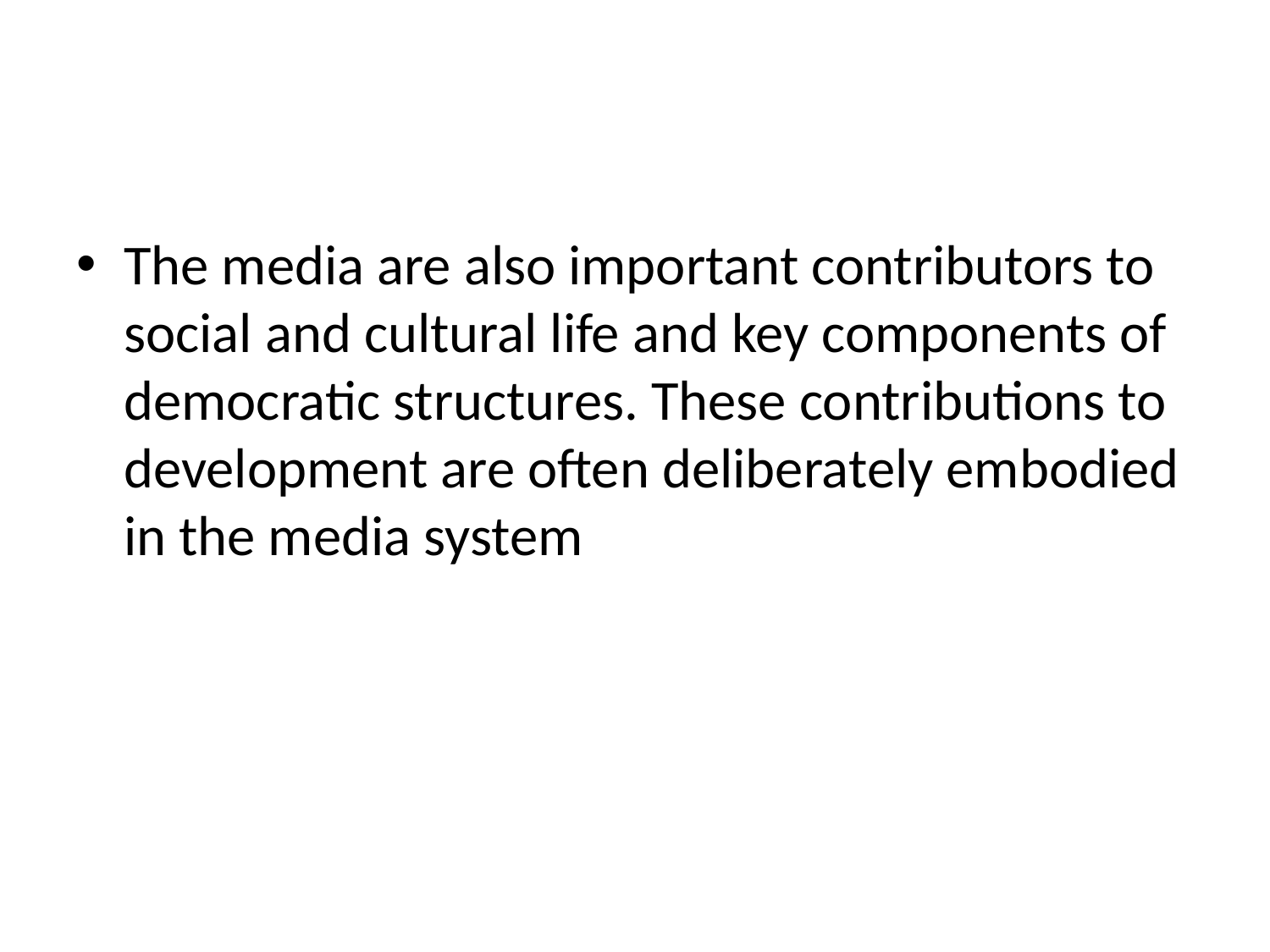

#
The media are also important contributors to social and cultural life and key components of democratic structures. These contributions to development are often deliberately embodied in the media system